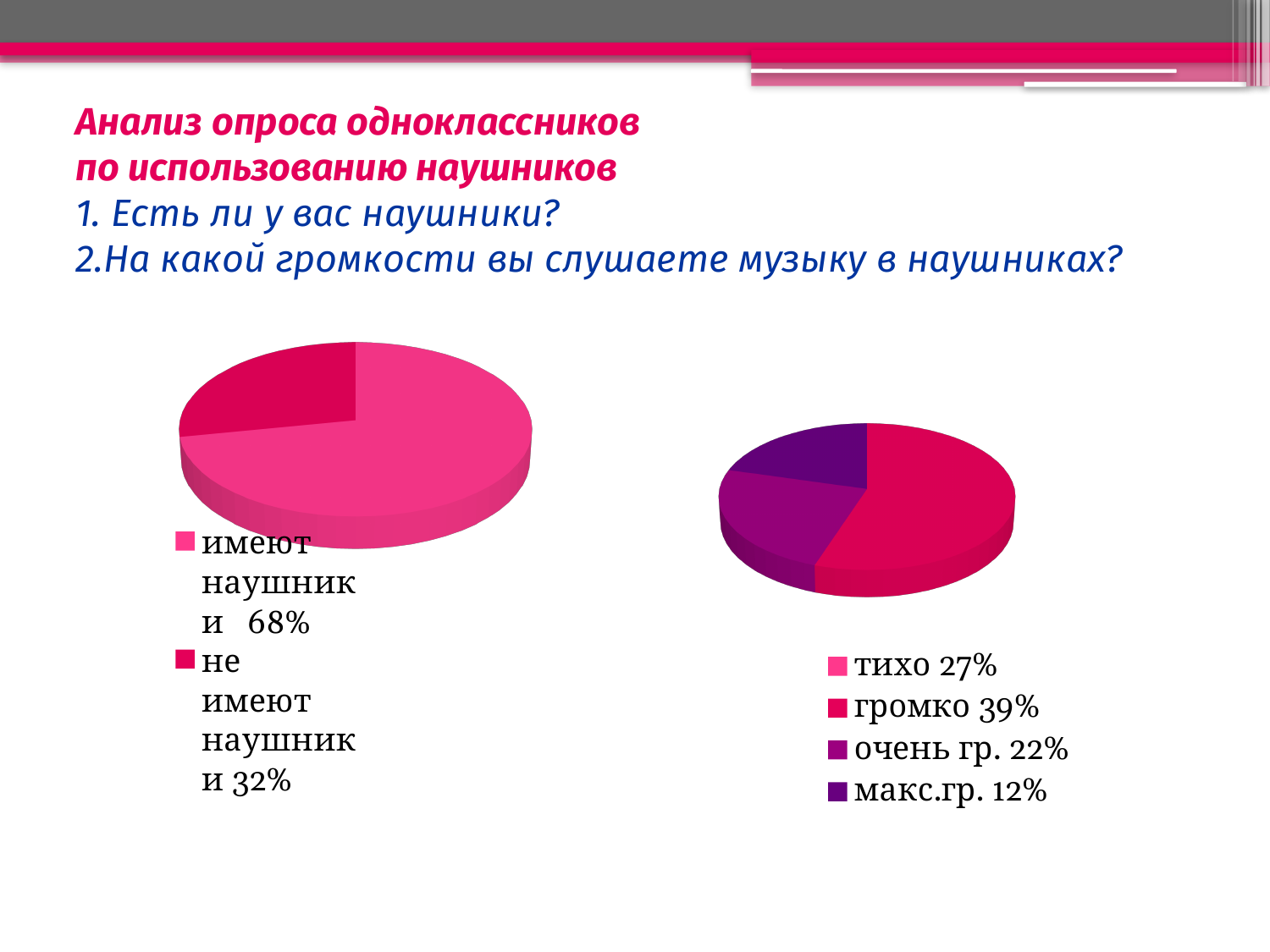

[unsupported chart]

# Анализ опроса одноклассников по использованию наушников 1. Есть ли у вас наушники? 2.На какой громкости вы слушаете музыку в наушниках?

[unsupported chart]